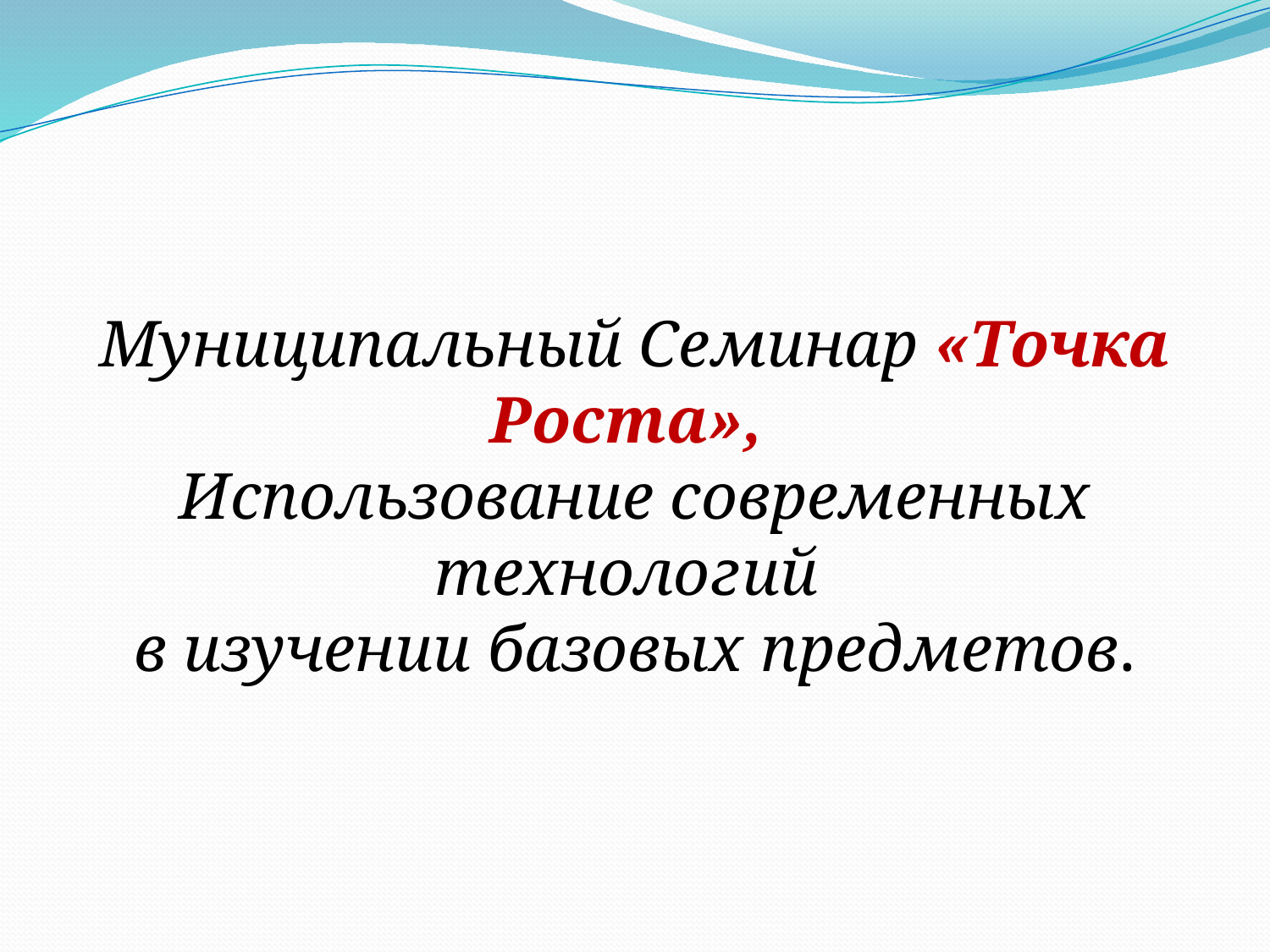

Муниципальный Семинар «Точка Роста»,
Использование современных технологий
в изучении базовых предметов.